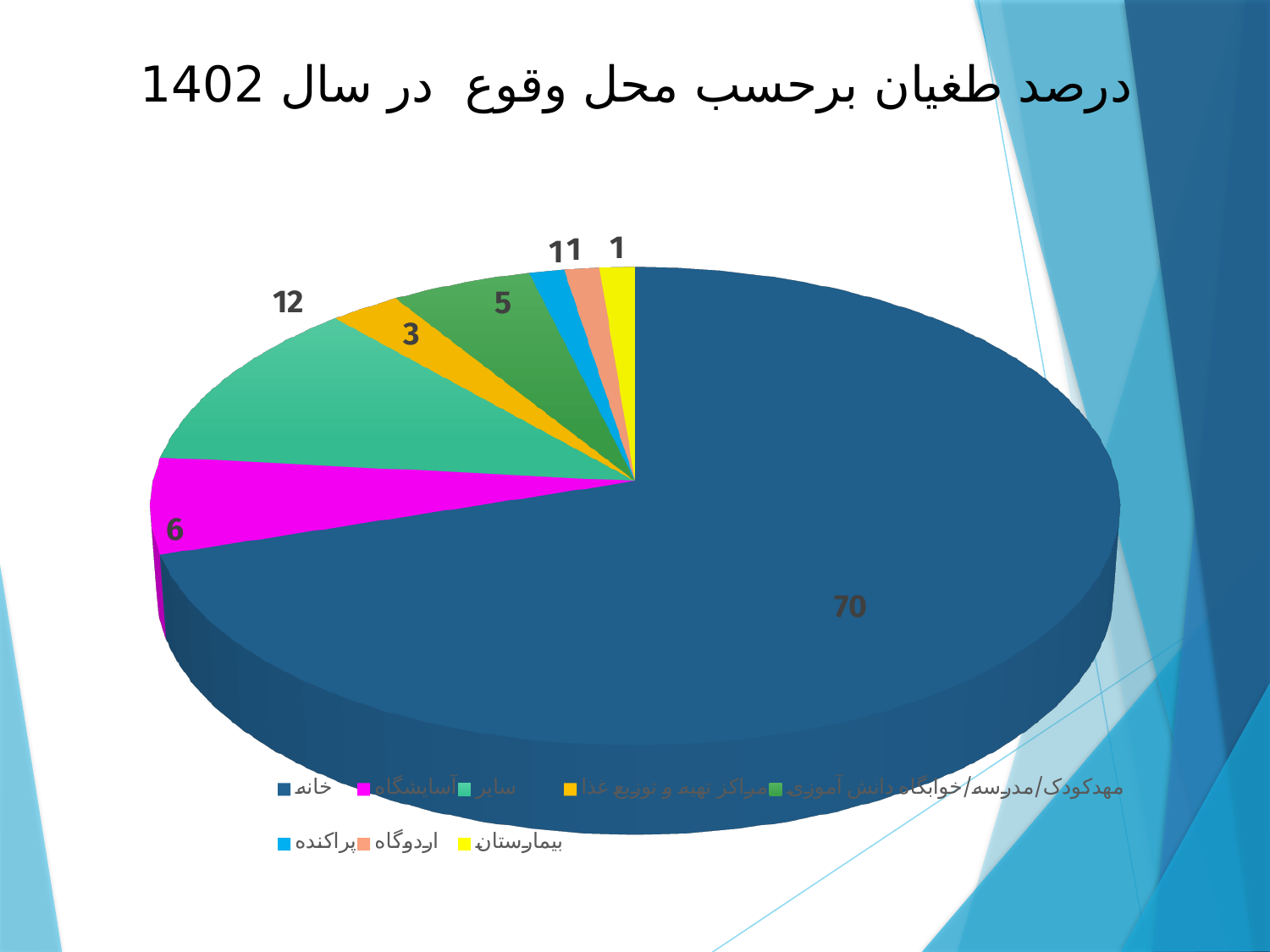

# درصد طغیان برحسب محل وقوع  در سال 1402

[unsupported chart]